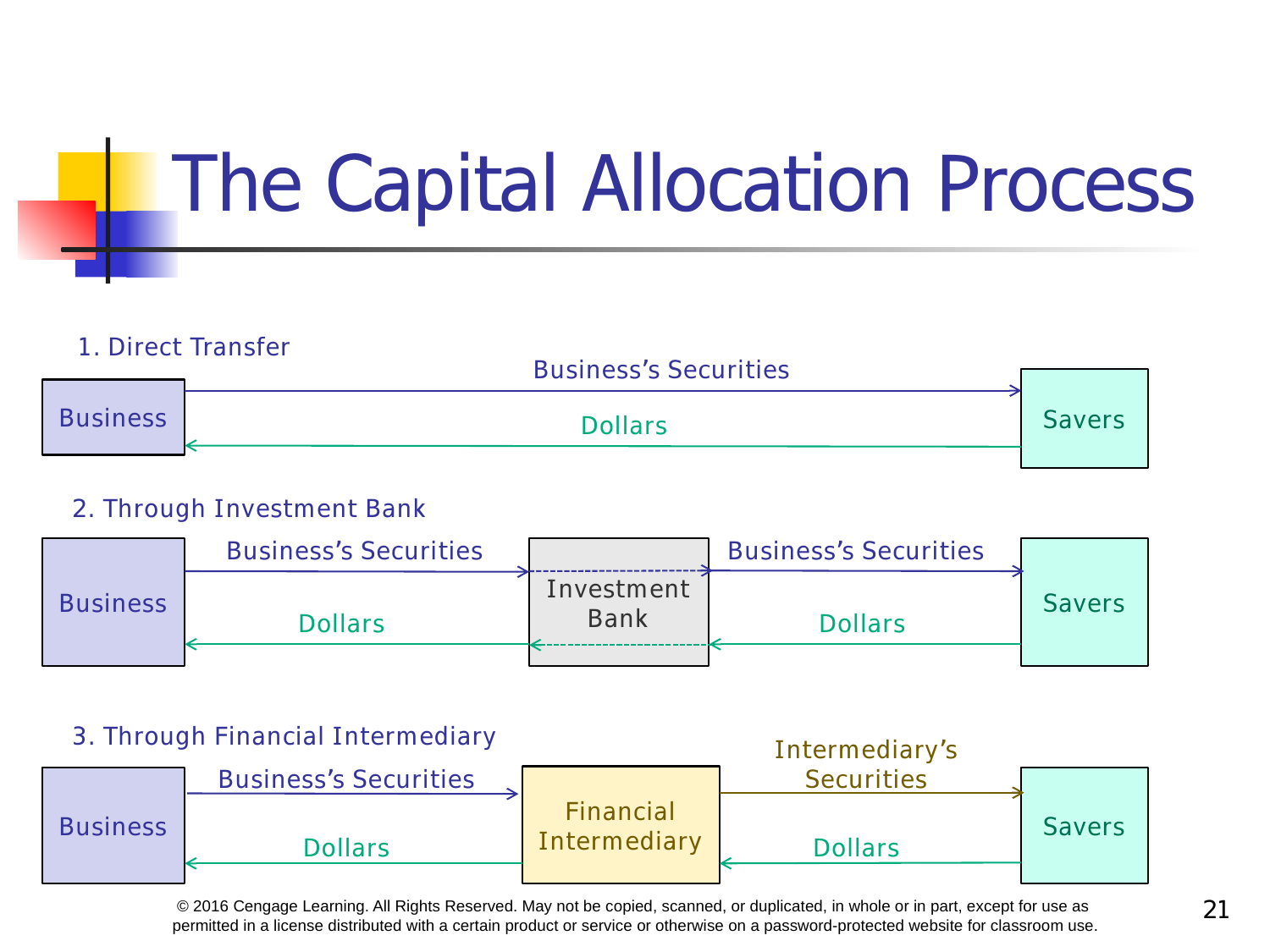

# The Capital Allocation Process
1. Direct Transfer
Business’s Securities
Savers
Business
Dollars
2. Through Investment Bank
Business’s Securities
Business’s Securities
Business
Investment Bank
Savers
Dollars
Dollars
3. Through Financial Intermediary
Intermediary’s
Securities
Business’s Securities
Financial Intermediary
Business
Savers
Dollars
Dollars
21